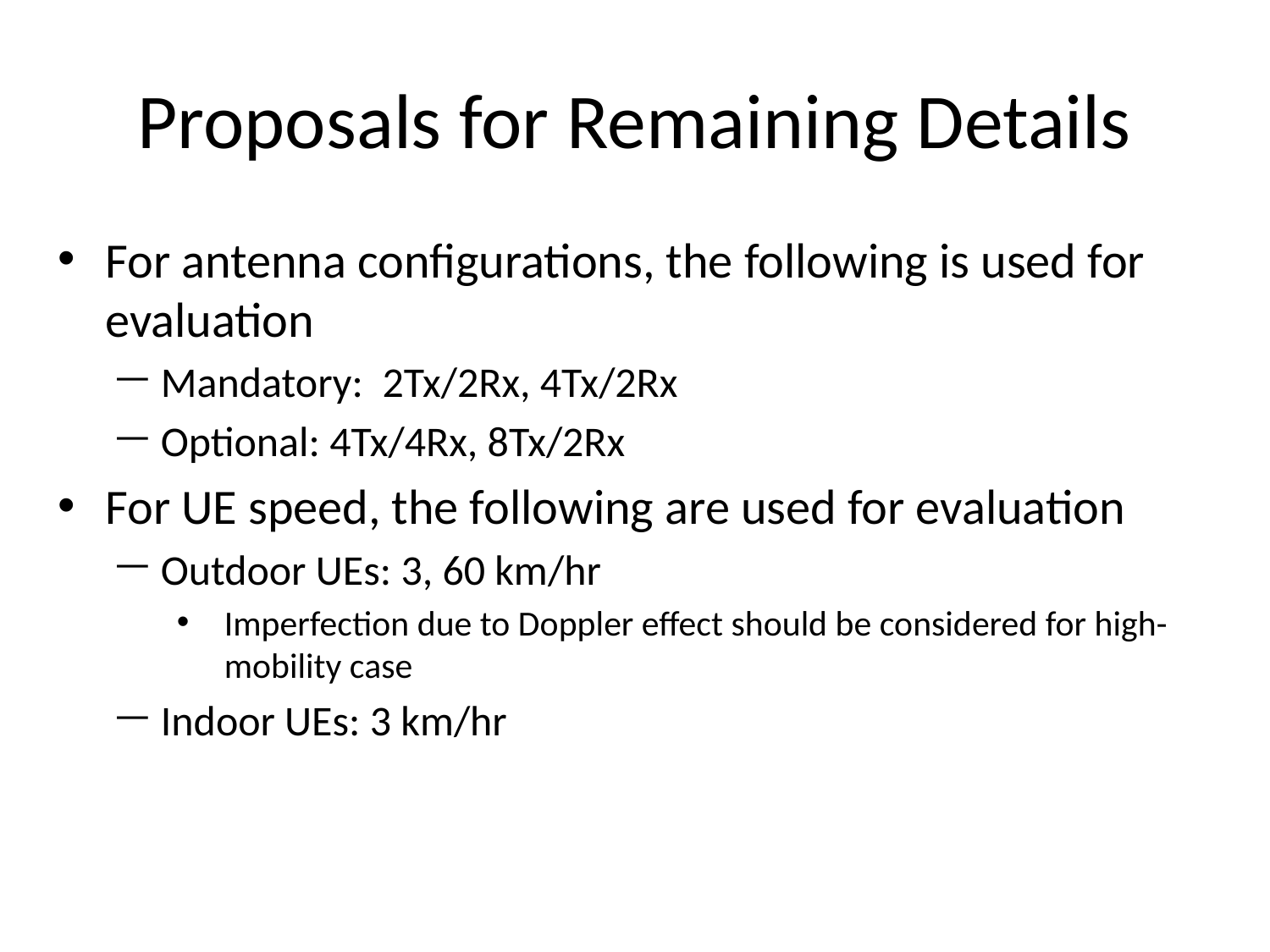

# Proposals for Remaining Details
For antenna configurations, the following is used for evaluation
Mandatory:  2Tx/2Rx, 4Tx/2Rx
Optional: 4Tx/4Rx, 8Tx/2Rx
For UE speed, the following are used for evaluation
Outdoor UEs: 3, 60 km/hr
Imperfection due to Doppler effect should be considered for high-mobility case
Indoor UEs: 3 km/hr